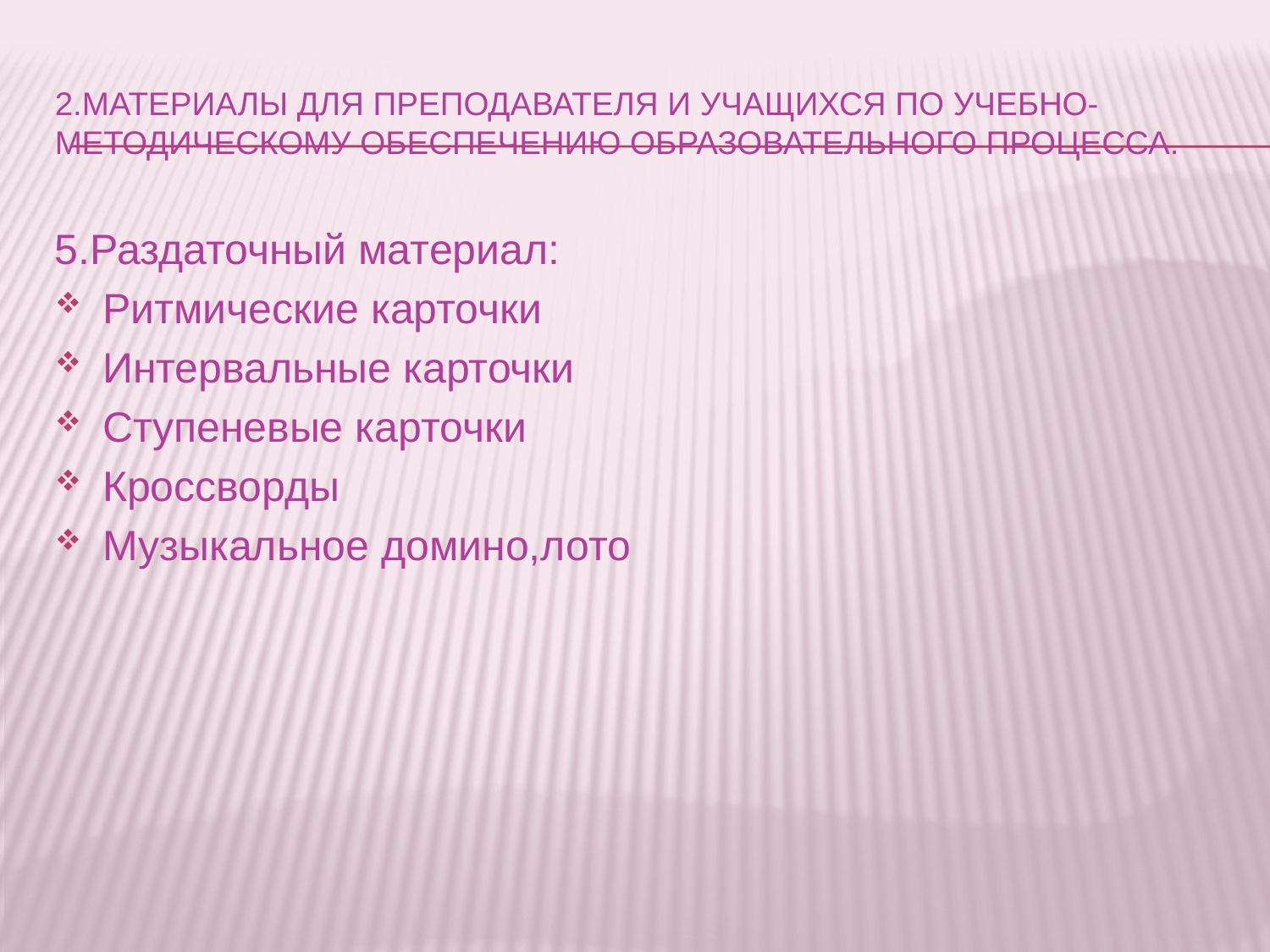

# 2.Материалы для преподавателя и учащихся по учебно-методическому обеспечению образовательного процесса.
5.Раздаточный материал:
Ритмические карточки
Интервальные карточки
Ступеневые карточки
Кроссворды
Музыкальное домино,лото